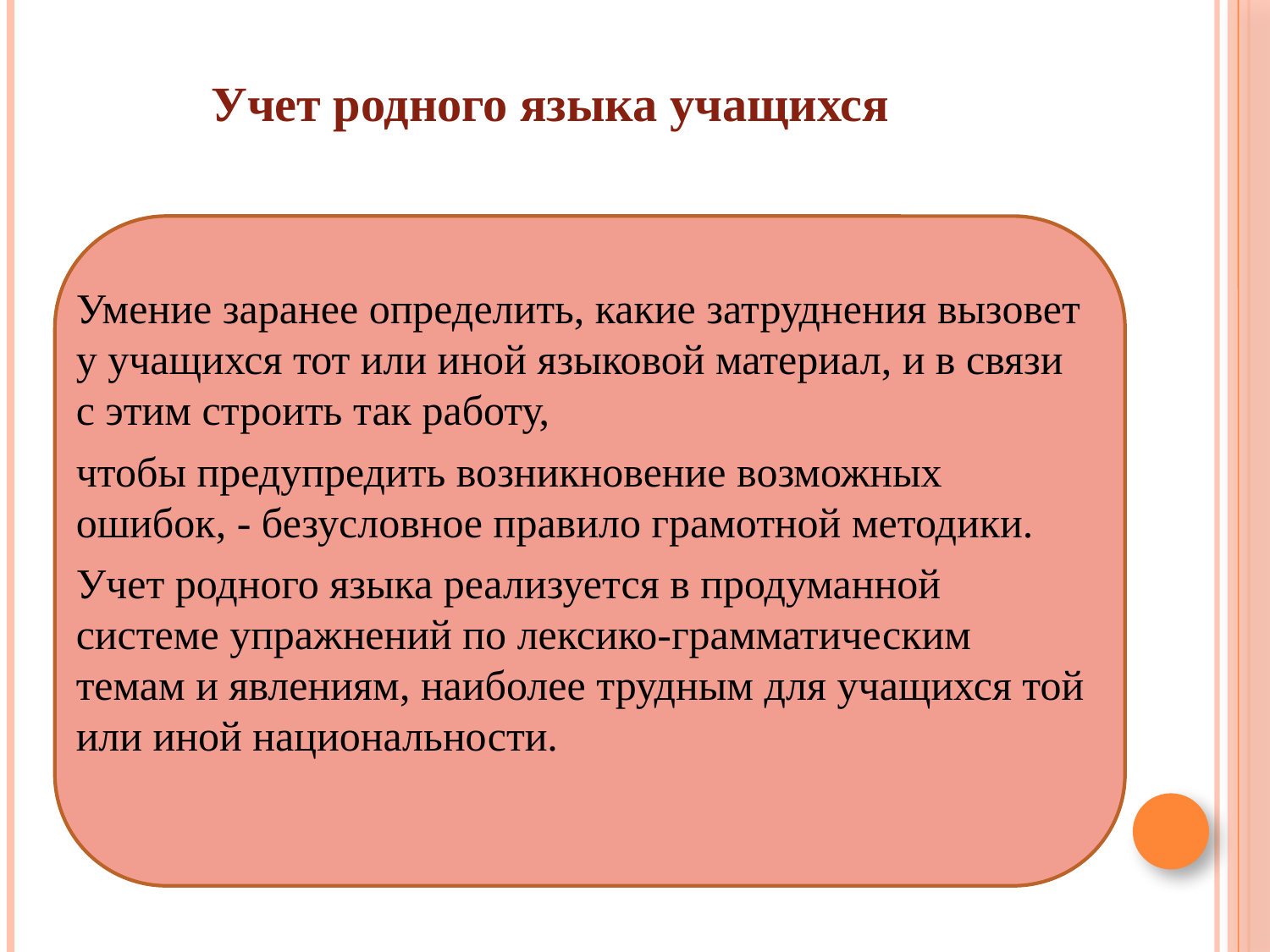

Учет родного языка учащихся

Умение заранее определить, какие затруднения вызовет у учащихся тот или иной языковой материал, и в связи с этим строить так работу,
чтобы предупредить возникновение возможных ошибок, - безусловное правило грамотной методики.
Учет родного языка реализуется в продуманной системе упражнений по лексико-грамматическим темам и явлениям, наиболее трудным для учащихся той или иной национальности.